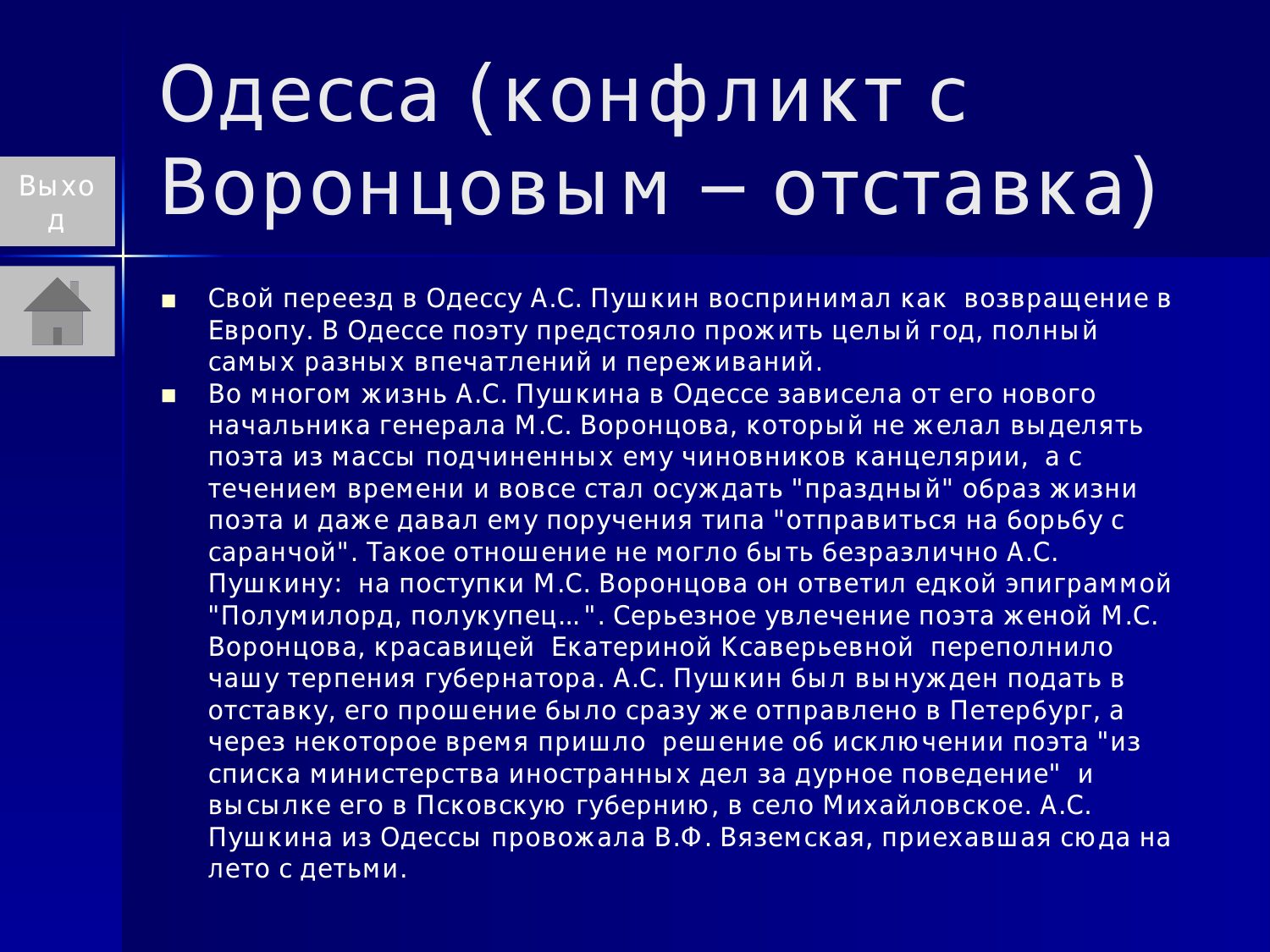

# Одесса (конфликт с Воронцовым – отставка)
Выход

Свой переезд в Одессу А.С. Пушкин воспринимал как  возвращение в Европу. В Одессе поэту предстояло прожить целый год, полный самых разных впечатлений и переживаний.
Во многом жизнь А.С. Пушкина в Одессе зависела от его нового начальника генерала М.С. Воронцова, который не желал выделять поэта из массы подчиненных ему чиновников канцелярии,  а с течением времени и вовсе стал осуждать "праздный" образ жизни поэта и даже давал ему поручения типа "отправиться на борьбу с саранчой". Такое отношение не могло быть безразлично А.С. Пушкину:  на поступки М.С. Воронцова он ответил едкой эпиграммой "Полумилорд, полукупец…". Серьезное увлечение поэта женой М.С. Воронцова, красавицей  Екатериной Ксаверьевной  переполнило чашу терпения губернатора. А.С. Пушкин был вынужден подать в отставку, его прошение было сразу же отправлено в Петербург, а через некоторое время пришло  решение об исключении поэта "из списка министерства иностранных дел за дурное поведение"  и высылке его в Псковскую губернию, в село Михайловское. А.С. Пушкина из Одессы провожала В.Ф. Вяземская, приехавшая сюда на лето с детьми.